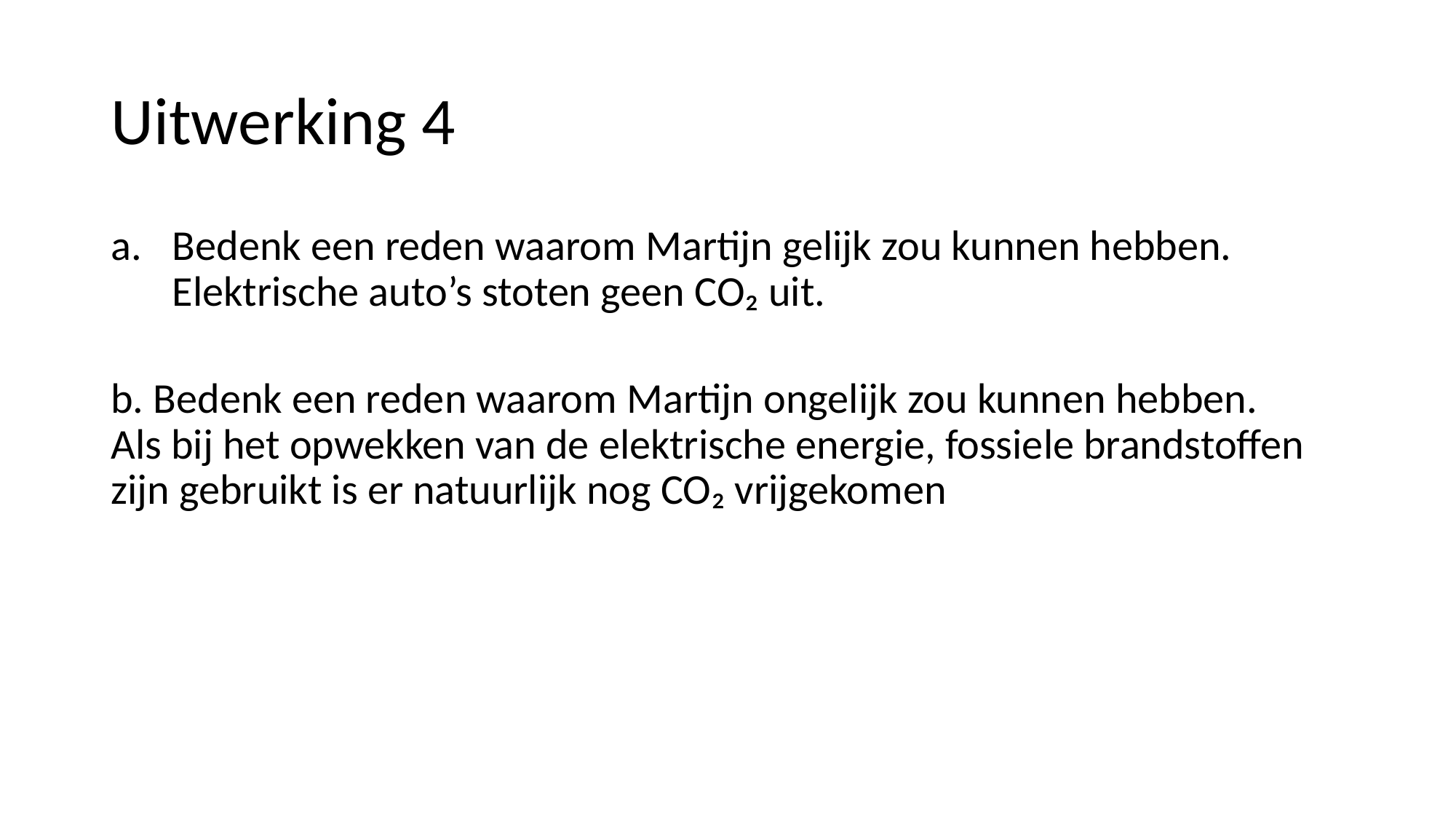

# Uitwerking 4
Bedenk een reden waarom Martijn gelijk zou kunnen hebben.
Elektrische auto’s stoten geen CO₂ uit.
b. Bedenk een reden waarom Martijn ongelijk zou kunnen hebben.
Als bij het opwekken van de elektrische energie, fossiele brandstoffen zijn gebruikt is er natuurlijk nog CO₂ vrijgekomen